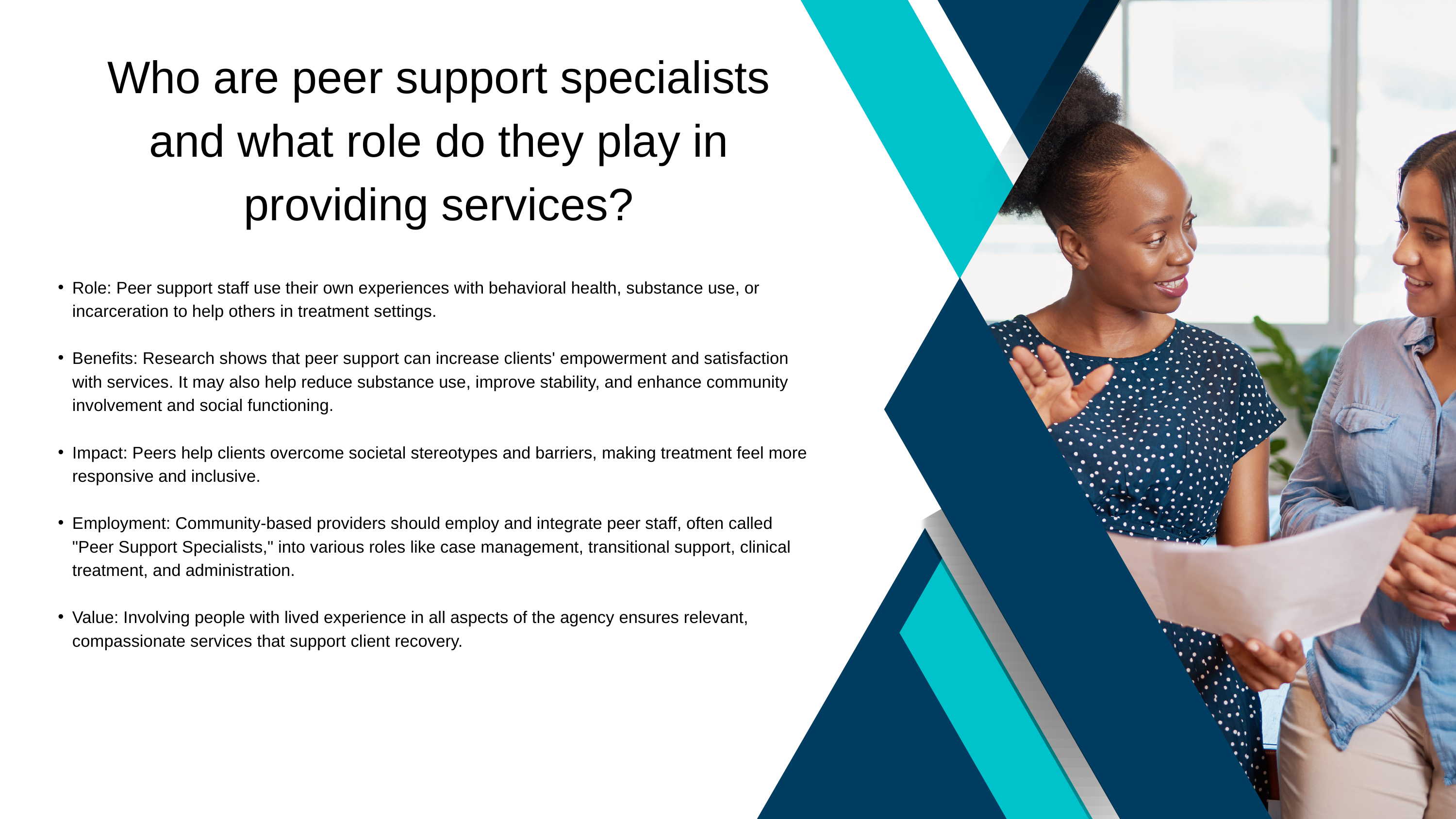

Who are peer support specialists and what role do they play in providing services?

Role: Peer support staff use their own experiences with behavioral health, substance use, or incarceration to help others in treatment settings.

Benefits: Research shows that peer support can increase clients' empowerment and satisfaction with services. It may also help reduce substance use, improve stability, and enhance community involvement and social functioning.

Impact: Peers help clients overcome societal stereotypes and barriers, making treatment feel more responsive and inclusive.

Employment: Community-based providers should employ and integrate peer staff, often called "Peer Support Specialists," into various roles like case management, transitional support, clinical treatment, and administration.

Value: Involving people with lived experience in all aspects of the agency ensures relevant, compassionate services that support client recovery.